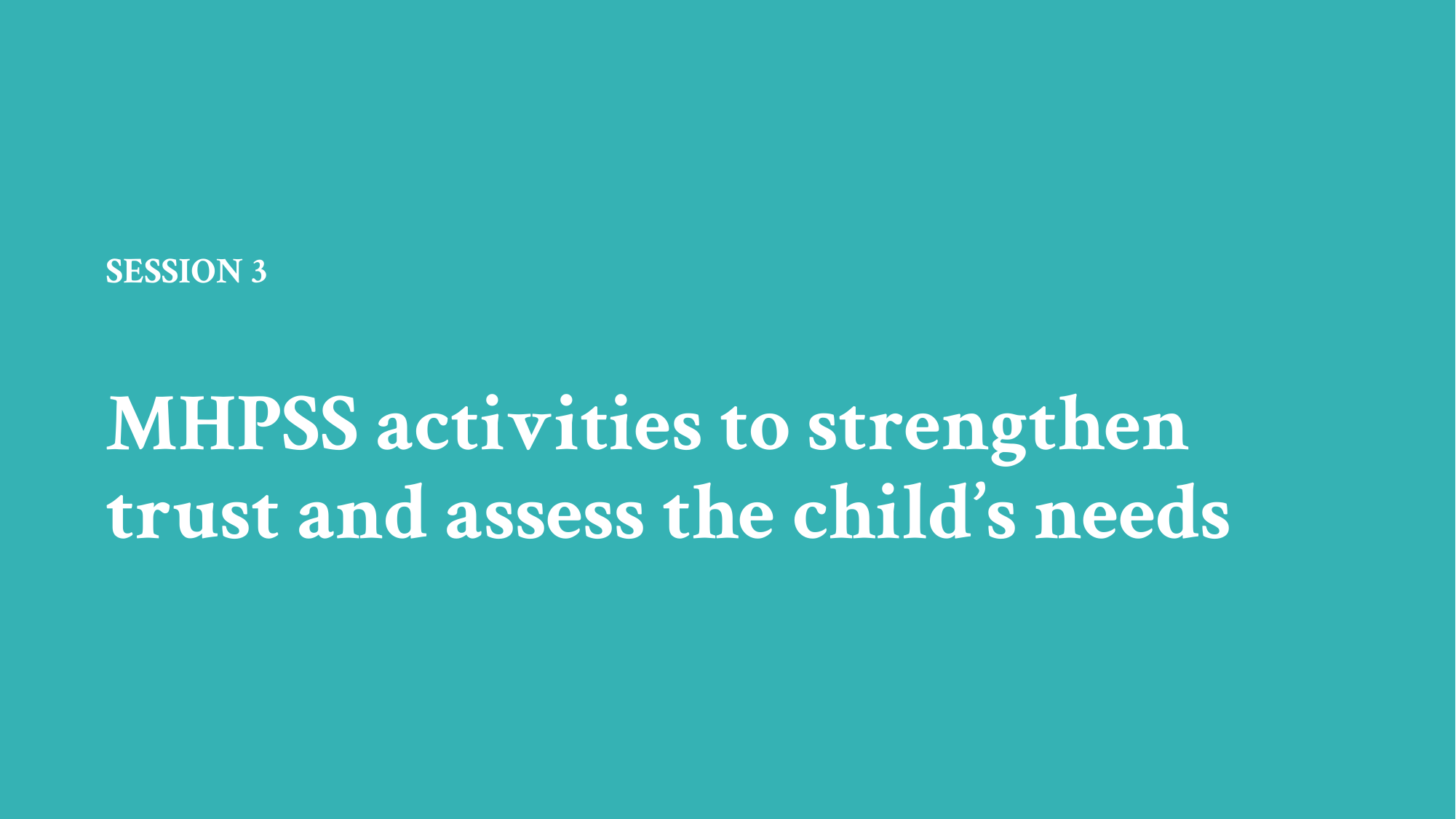

# SESSION 3 MHPSS activities to strengthen trust and assess the child’s needs